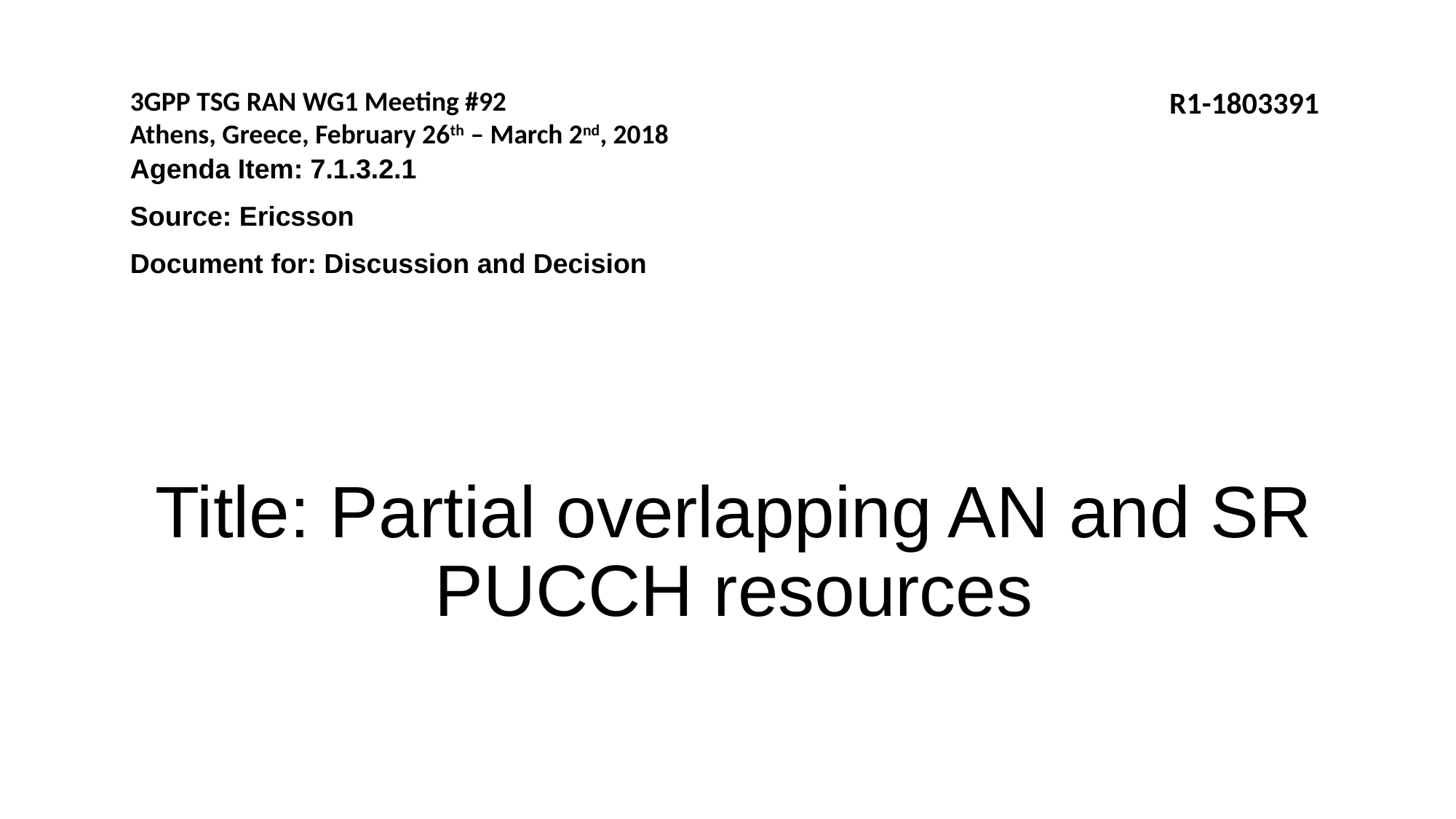

3GPP TSG RAN WG1 Meeting #92
Athens, Greece, February 26th – March 2nd, 2018
Agenda Item: 7.1.3.2.1
Source: Ericsson
Document for: Discussion and Decision
R1-1803391
# Title: Partial overlapping AN and SR PUCCH resources